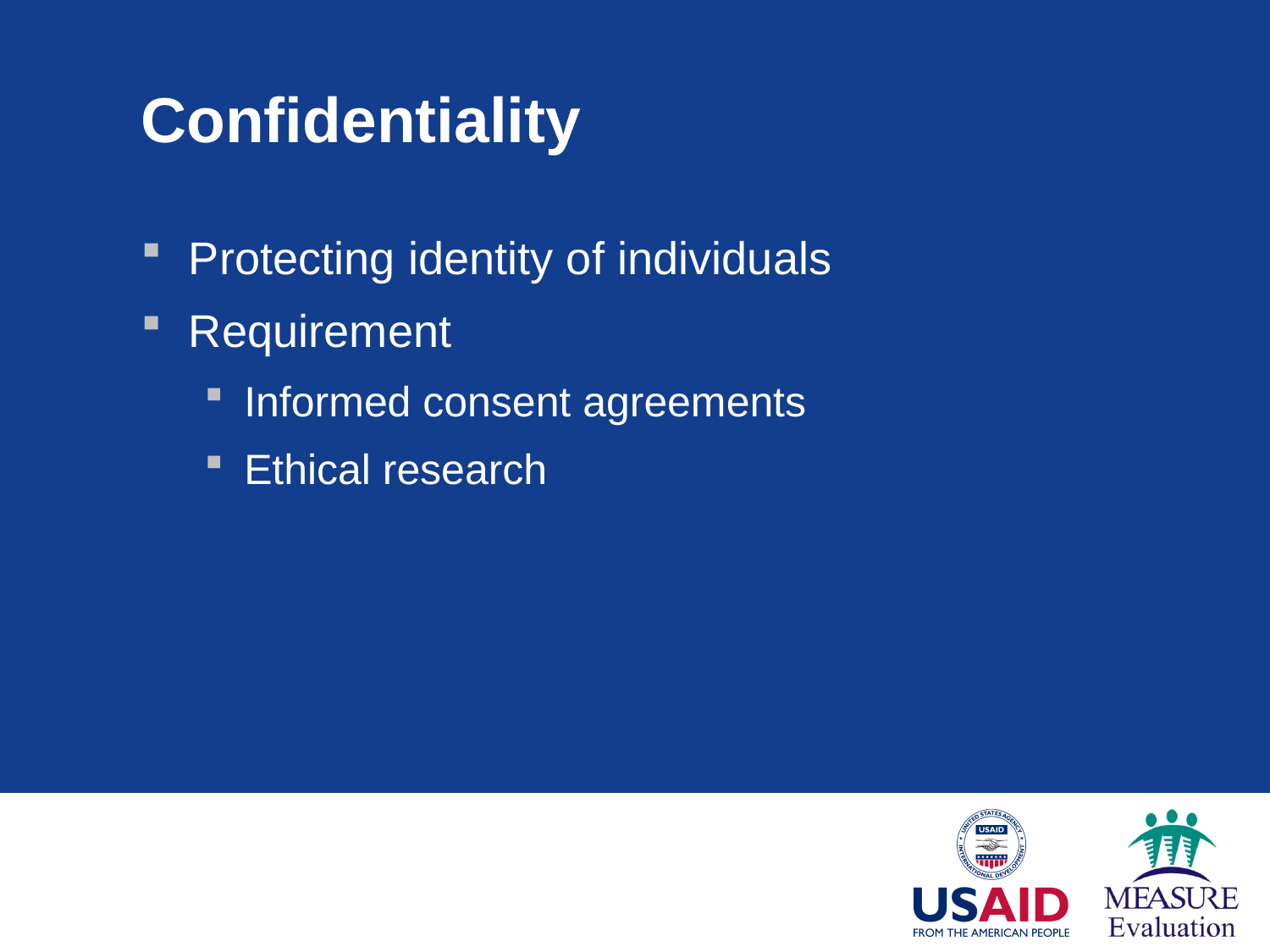

# Confidentiality
Protecting identity of individuals
Requirement
Informed consent agreements
Ethical research